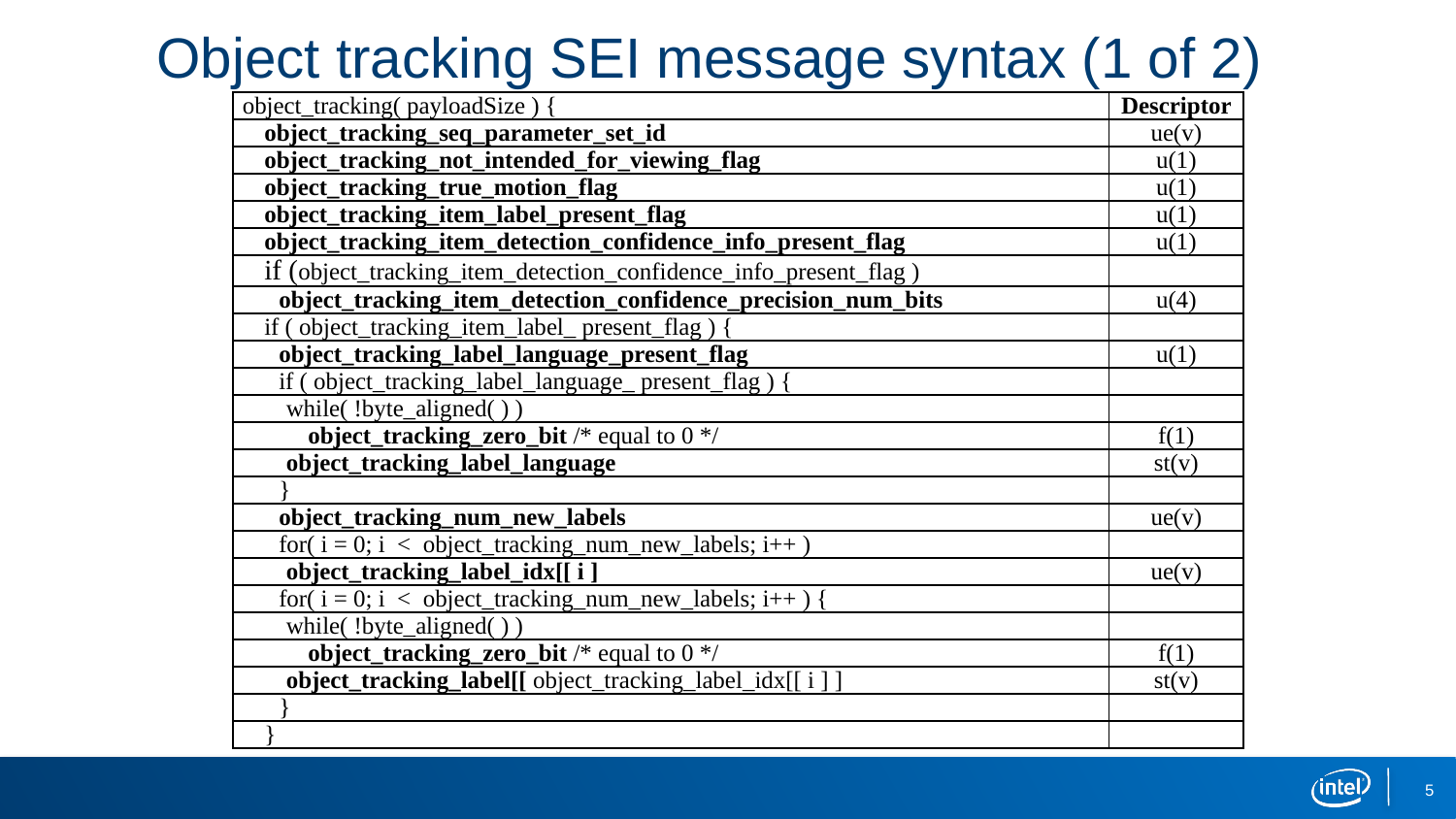

# Object tracking SEI message syntax (1 of 2)
| object\_tracking( payloadSize ) { | Descriptor |
| --- | --- |
| object\_tracking\_seq\_parameter\_set\_id | ue(v) |
| object\_tracking\_not\_intended\_for\_viewing\_flag | u(1) |
| object\_tracking\_true\_motion\_flag | u(1) |
| object\_tracking\_item\_label\_present\_flag | u(1) |
| object\_tracking\_item\_detection\_confidence\_info\_present\_flag | u(1) |
| if (object\_tracking\_item\_detection\_confidence\_info\_present\_flag ) |  |
| object\_tracking\_item\_detection\_confidence\_precision\_num\_bits | u(4) |
| if ( object\_tracking\_item\_label\_ present\_flag ) { |  |
| object\_tracking\_label\_language\_present\_flag | u(1) |
| if ( object\_tracking\_label\_language\_ present\_flag ) { |  |
| while( !byte\_aligned( ) ) |  |
| object\_tracking\_zero\_bit /\* equal to 0 \*/ | f(1) |
| object\_tracking\_label\_language | st(v) |
| } |  |
| object\_tracking\_num\_new\_labels | ue(v) |
| for( i = 0; i  <  object\_tracking\_num\_new\_labels; i++ ) |  |
| object\_tracking\_label\_idx[[ i ] | ue(v) |
| for( i = 0; i  <  object\_tracking\_num\_new\_labels; i++ ) { |  |
| while( !byte\_aligned( ) ) |  |
| object\_tracking\_zero\_bit /\* equal to 0 \*/ | f(1) |
| object\_tracking\_label[[ object\_tracking\_label\_idx[[ i ] ] | st(v) |
| } |  |
| } |  |
5